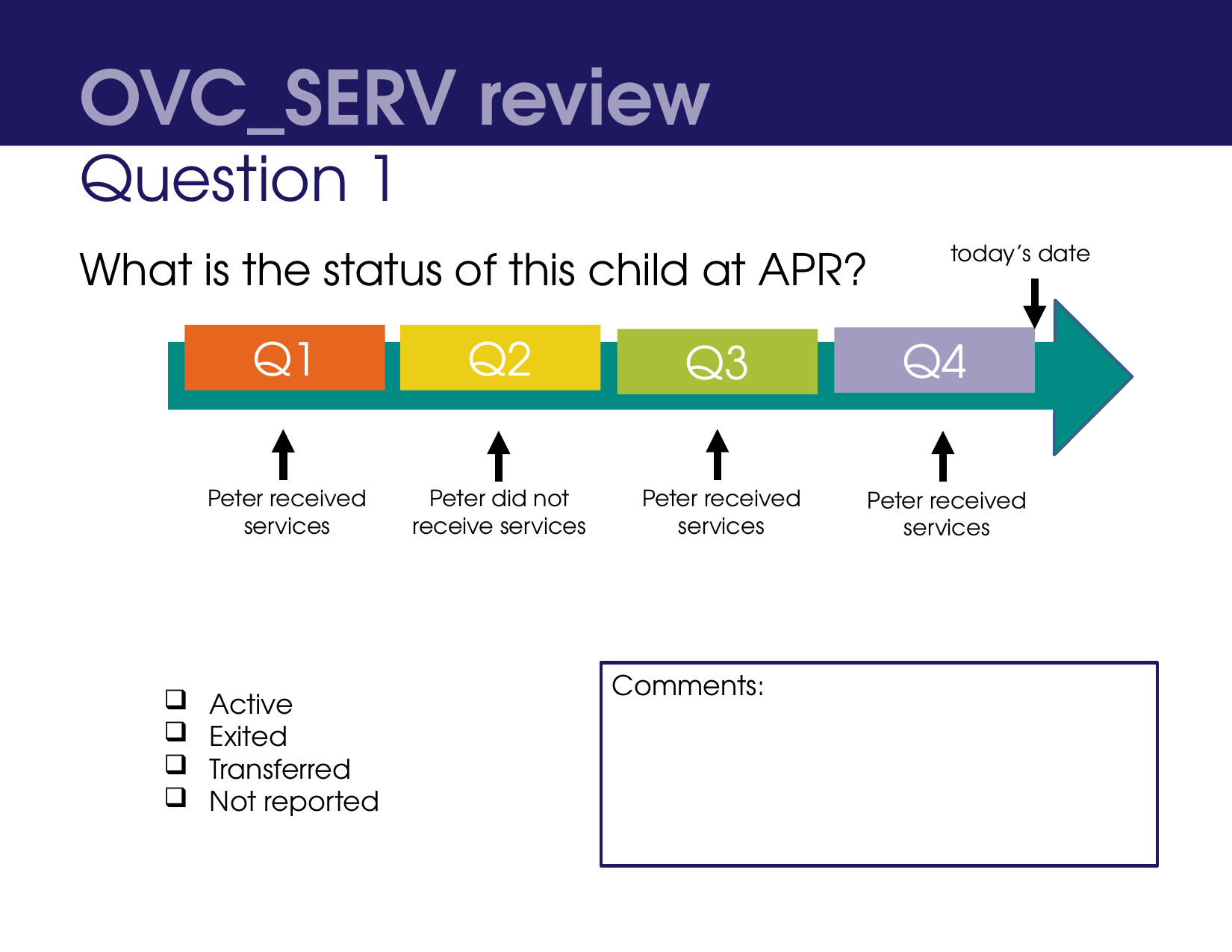

# OVC_SERV review
Question 1
What is the status of this child at APR?
today’s date
Peter received services
Peter received services
Peter did not receive services
Peter received services

Q1

Q2
Q4
Q3

Active
Exited
Transferred
Not reported

Comments: